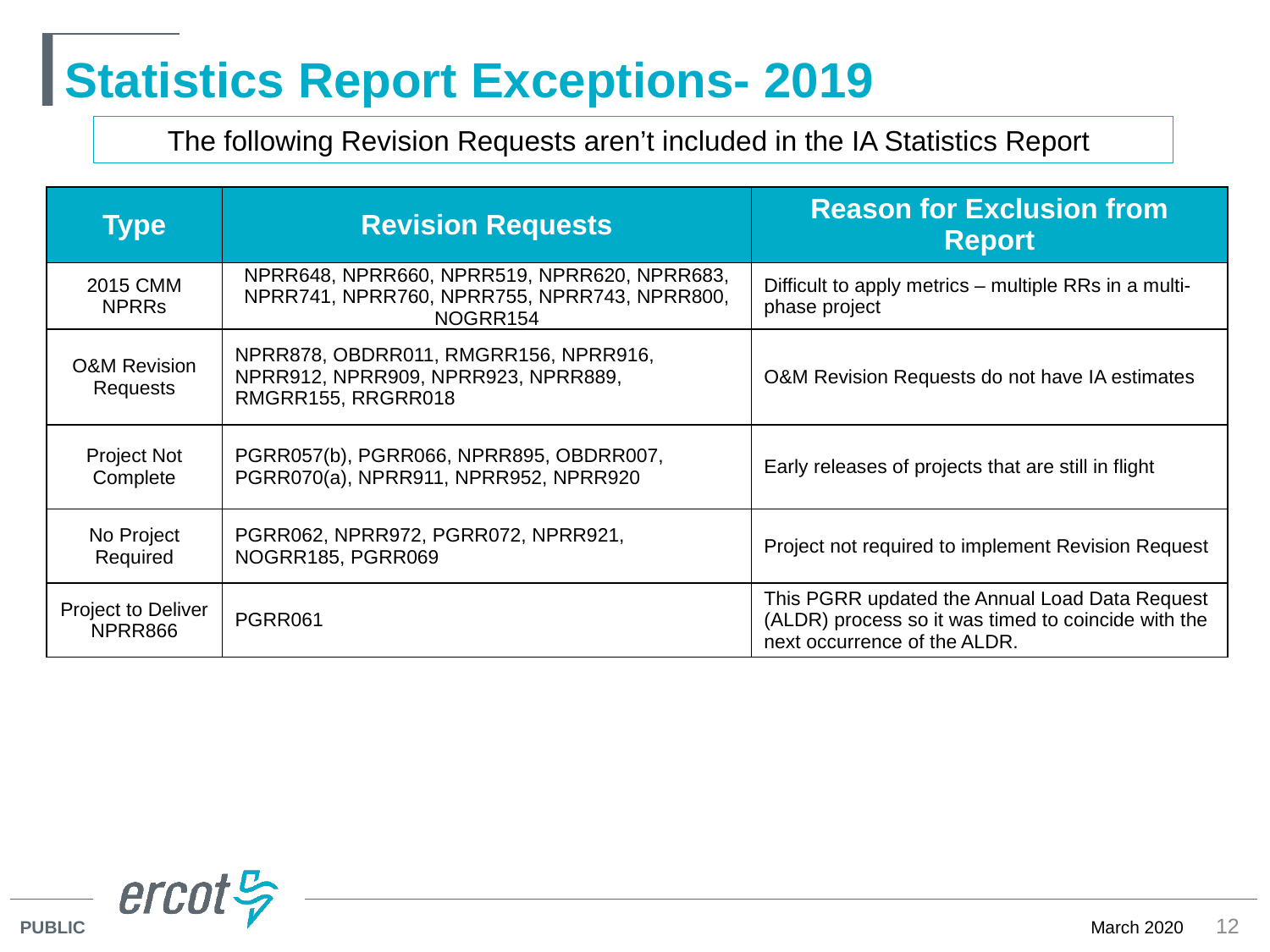

# Statistics Report Exceptions- 2019
The following Revision Requests aren’t included in the IA Statistics Report
|  |  |  |
| --- | --- | --- |
| Type | Revision Requests | Reason for Exclusion from Report |
| 2015 CMM NPRRs | NPRR648, NPRR660, NPRR519, NPRR620, NPRR683, NPRR741, NPRR760, NPRR755, NPRR743, NPRR800, NOGRR154 | Difficult to apply metrics – multiple RRs in a multi-phase project |
| O&M Revision Requests | NPRR878, OBDRR011, RMGRR156, NPRR916, NPRR912, NPRR909, NPRR923, NPRR889, RMGRR155, RRGRR018 | O&M Revision Requests do not have IA estimates |
| Project Not Complete | PGRR057(b), PGRR066, NPRR895, OBDRR007, PGRR070(a), NPRR911, NPRR952, NPRR920 | Early releases of projects that are still in flight |
| No Project Required | PGRR062, NPRR972, PGRR072, NPRR921, NOGRR185, PGRR069 | Project not required to implement Revision Request |
| Project to Deliver NPRR866 | PGRR061 | This PGRR updated the Annual Load Data Request (ALDR) process so it was timed to coincide with the next occurrence of the ALDR. |
12